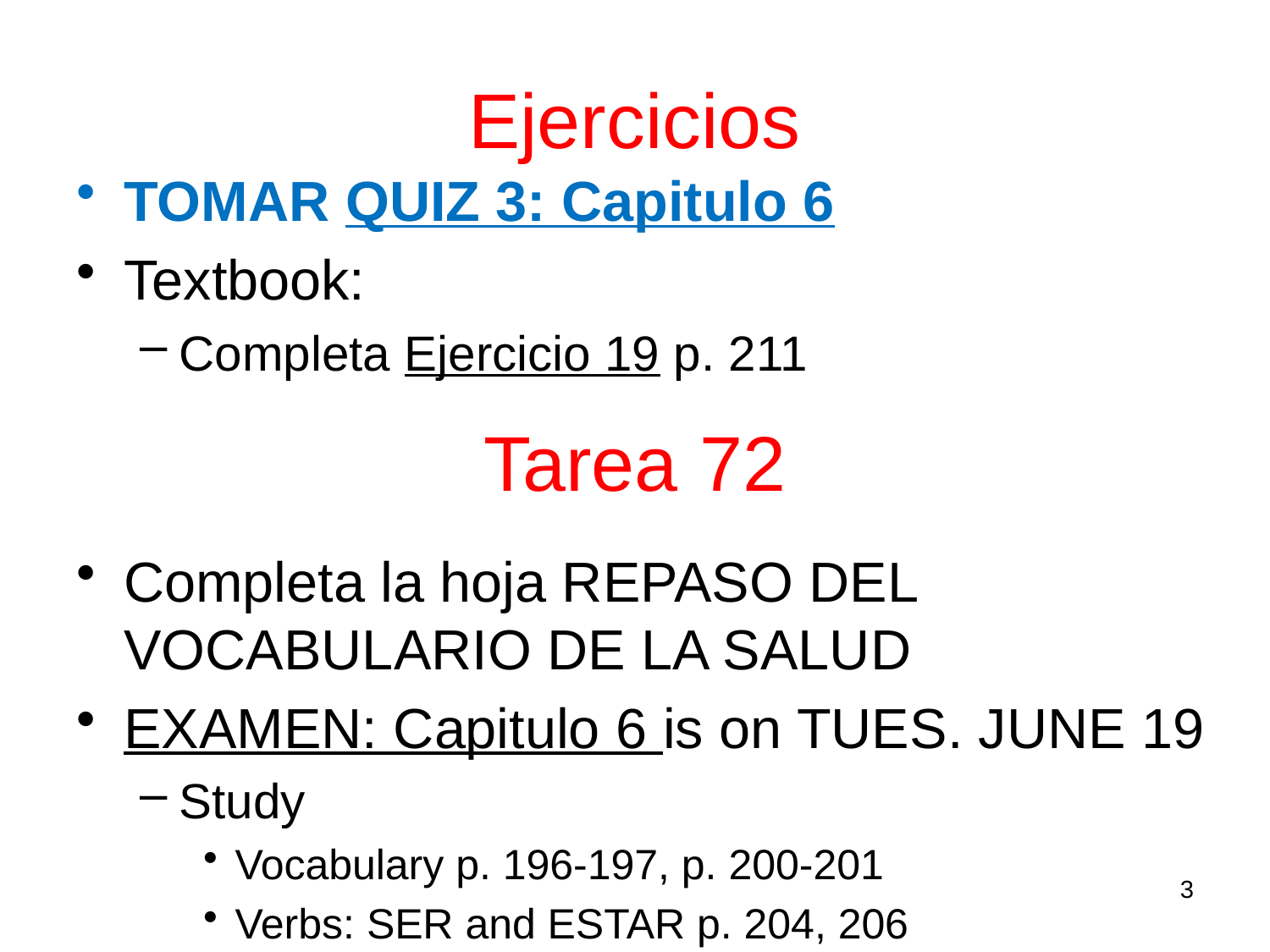

# Ejercicios
TOMAR QUIZ 3: Capitulo 6
Textbook:
Completa Ejercicio 19 p. 211

Completa la hoja REPASO DEL VOCABULARIO DE LA SALUD
EXAMEN: Capitulo 6 is on TUES. JUNE 19
Study
Vocabulary p. 196-197, p. 200-201
Verbs: SER and ESTAR p. 204, 206

Tarea 72
3